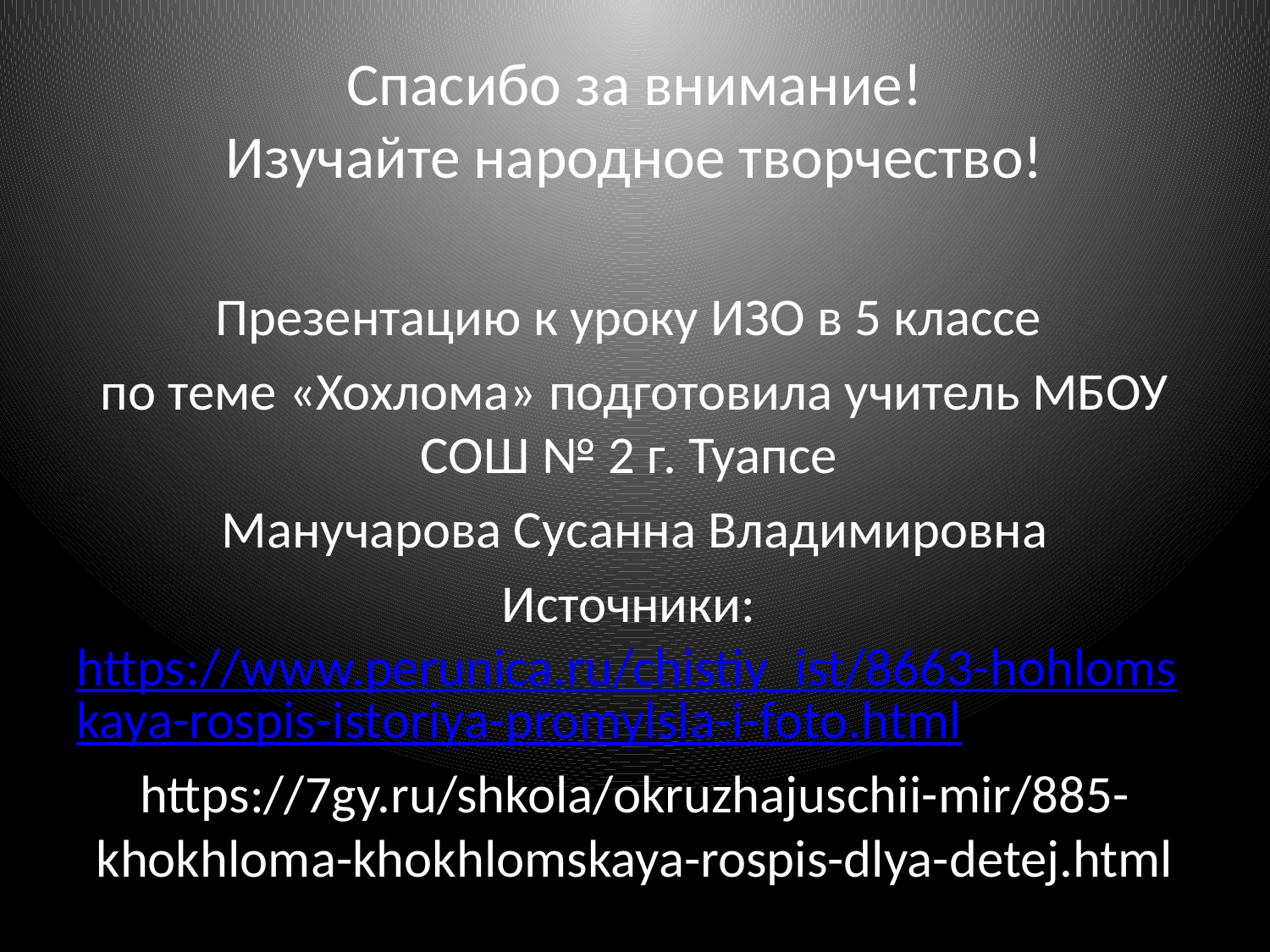

# Спасибо за внимание! Изучайте народное творчество!
Презентацию к уроку ИЗО в 5 классе
по теме «Хохлома» подготовила учитель МБОУ СОШ № 2 г. Туапсе
Манучарова Сусанна Владимировна
Источники: https://www.perunica.ru/chistiy_ist/8663-hohlomskaya-rospis-istoriya-promylsla-i-foto.html
https://7gy.ru/shkola/okruzhajuschii-mir/885-khokhloma-khokhlomskaya-rospis-dlya-detej.html